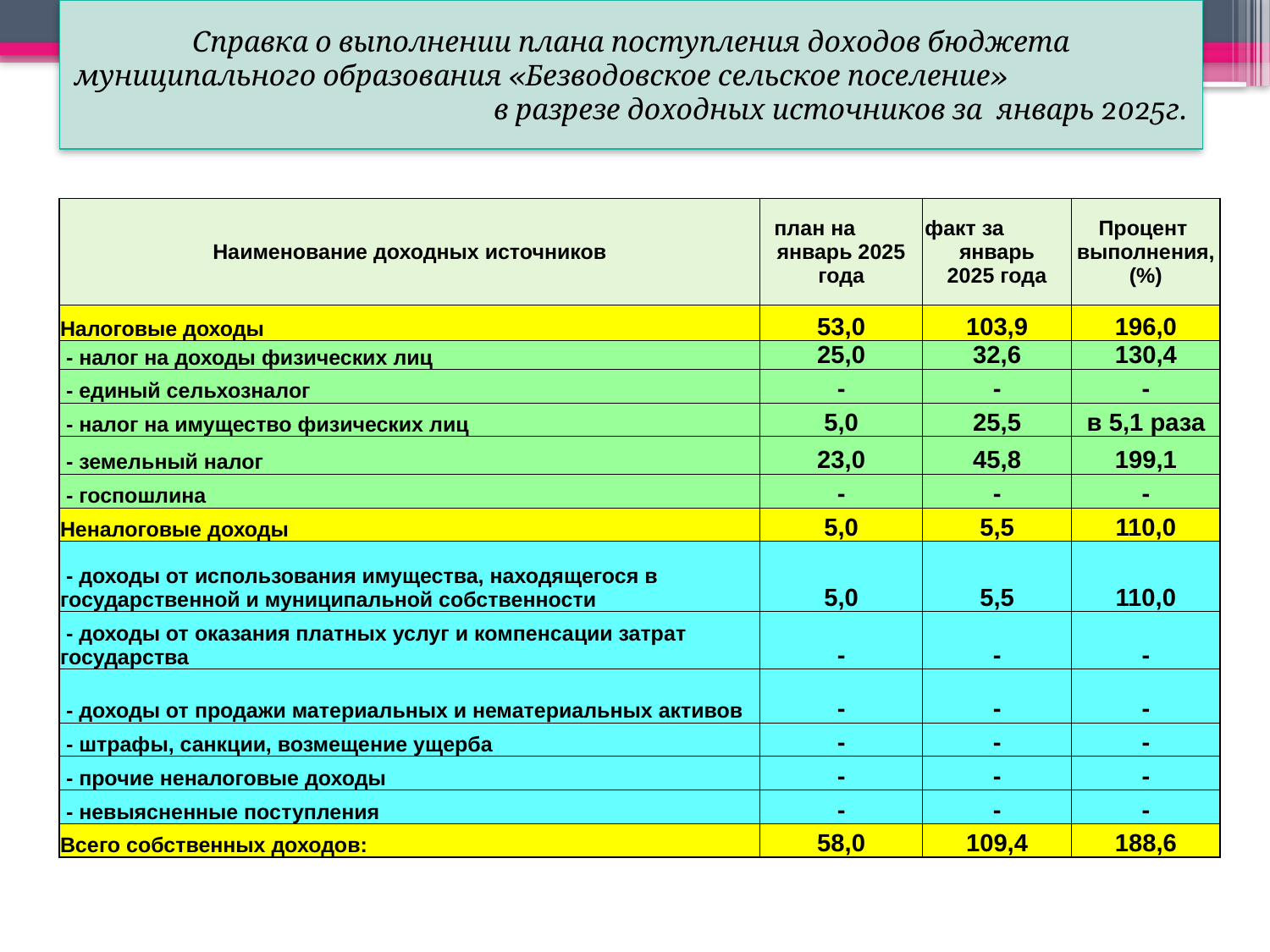

# Справка о выполнении плана поступления доходов бюджета муниципального образования «Безводовское сельское поселение»                                                                                       в разрезе доходных источников за  январь 2025г.
| Наименование доходных источников | план на январь 2025 года | факт за январь 2025 года | Процент выполнения, (%) |
| --- | --- | --- | --- |
| Налоговые доходы | 53,0 | 103,9 | 196,0 |
| - налог на доходы физических лиц | 25,0 | 32,6 | 130,4 |
| - единый сельхозналог | - | - | - |
| - налог на имущество физических лиц | 5,0 | 25,5 | в 5,1 раза |
| - земельный налог | 23,0 | 45,8 | 199,1 |
| - госпошлина | - | - | - |
| Неналоговые доходы | 5,0 | 5,5 | 110,0 |
| - доходы от использования имущества, находящегося в государственной и муниципальной собственности | 5,0 | 5,5 | 110,0 |
| - доходы от оказания платных услуг и компенсации затрат государства | - | - | - |
| - доходы от продажи материальных и нематериальных активов | - | - | - |
| - штрафы, санкции, возмещение ущерба | - | - | - |
| - прочие неналоговые доходы | - | - | - |
| - невыясненные поступления | - | - | - |
| Всего собственных доходов: | 58,0 | 109,4 | 188,6 |